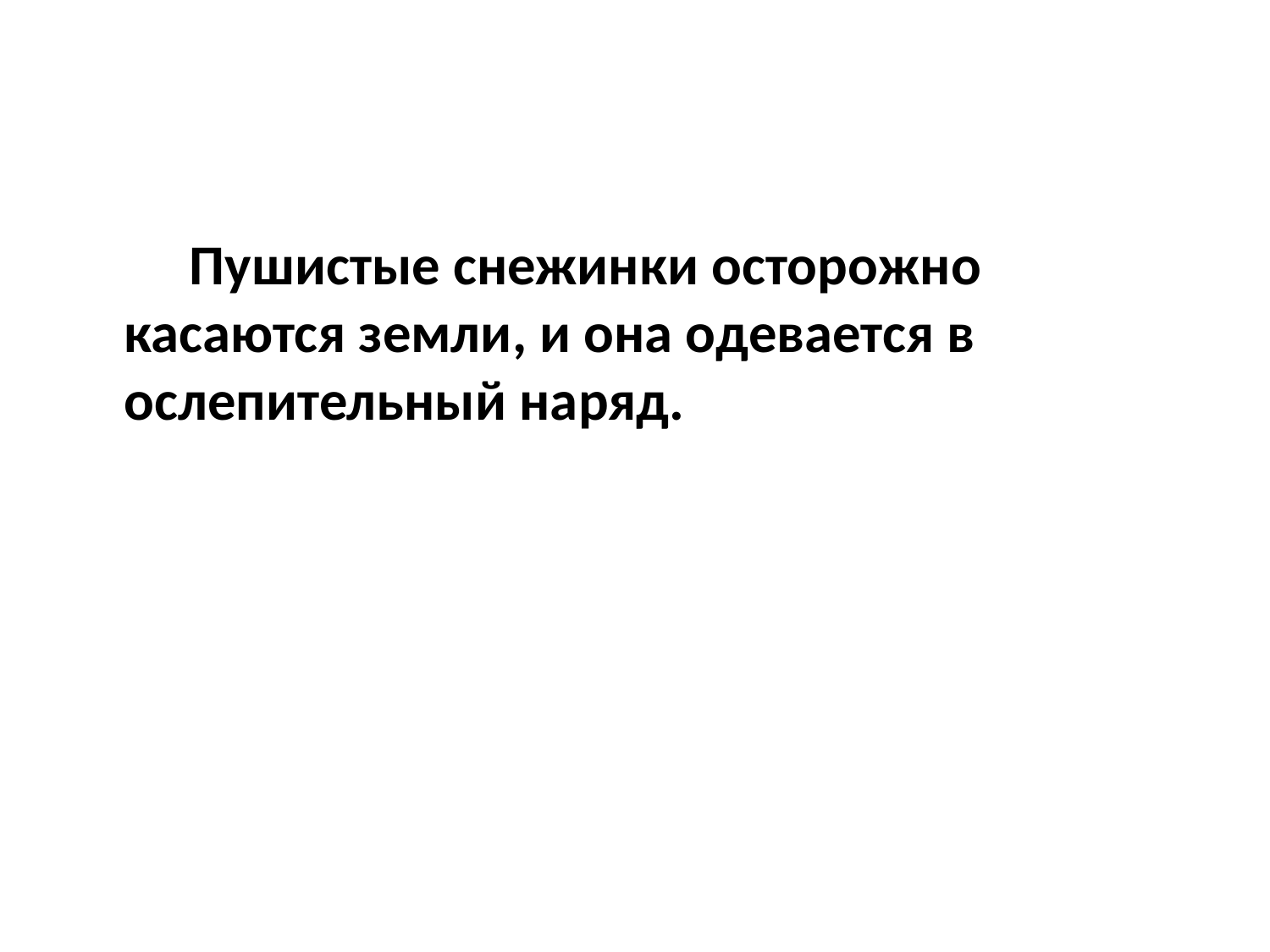

#
        Пушистые снежинки осторожно касаются земли, и она одевается в ослепительный наряд.